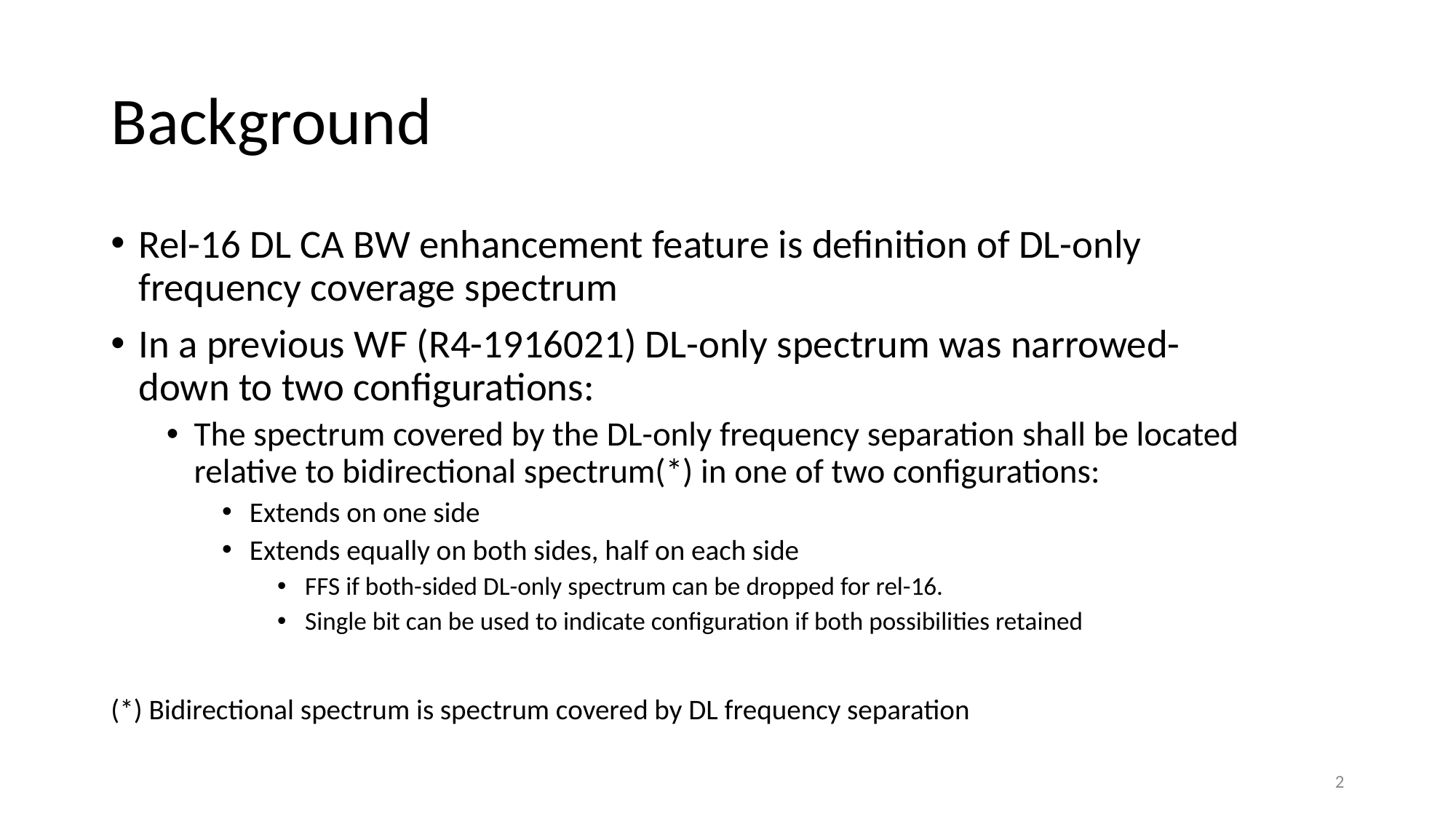

# Background
Rel-16 DL CA BW enhancement feature is definition of DL-only frequency coverage spectrum
In a previous WF (R4-1916021) DL-only spectrum was narrowed-down to two configurations:
The spectrum covered by the DL-only frequency separation shall be located relative to bidirectional spectrum(*) in one of two configurations:
Extends on one side
Extends equally on both sides, half on each side
FFS if both-sided DL-only spectrum can be dropped for rel-16.
Single bit can be used to indicate configuration if both possibilities retained

(*) Bidirectional spectrum is spectrum covered by DL frequency separation

2